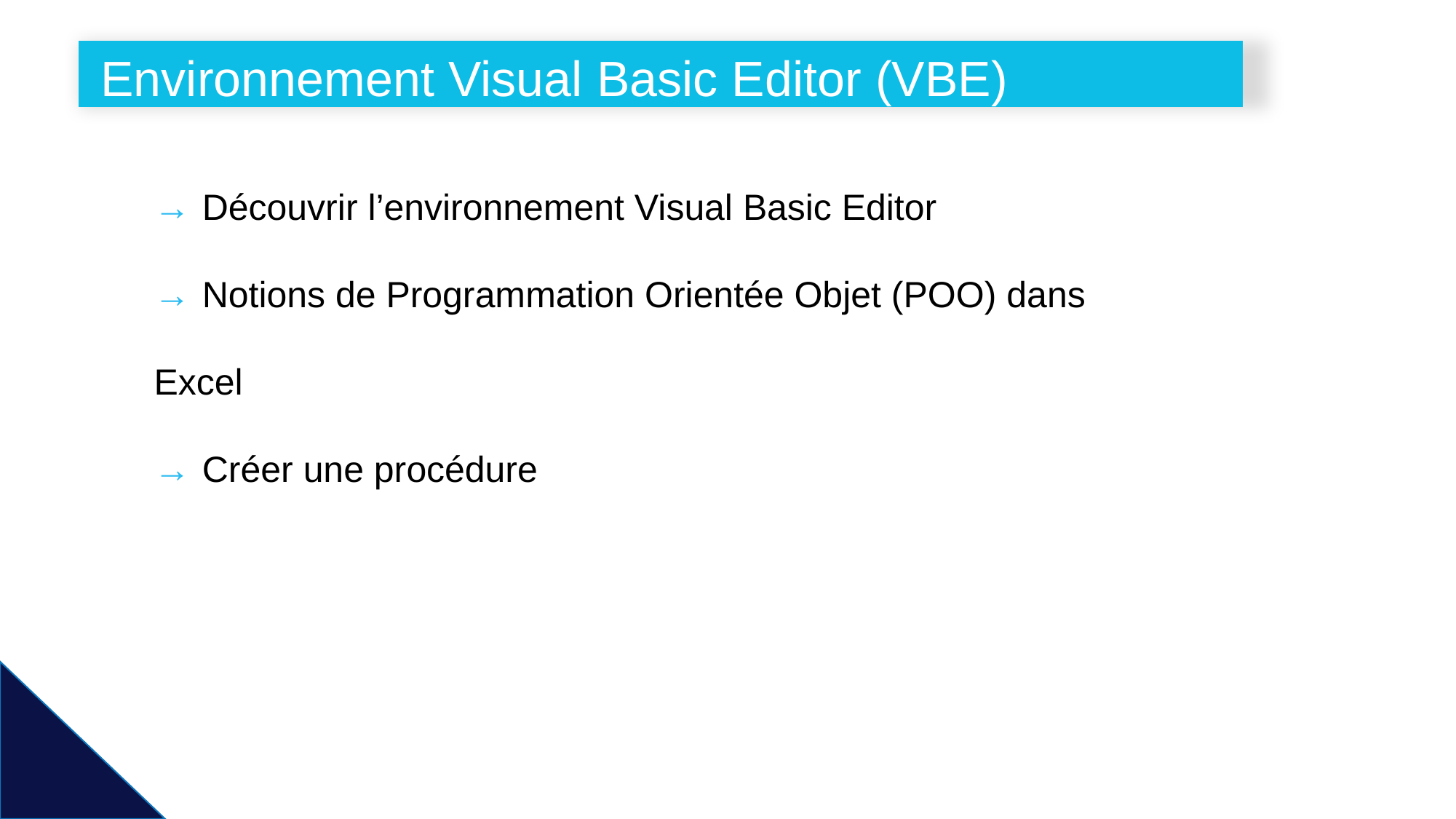

# Environnement Visual Basic Editor (VBE)
→ Découvrir l’environnement Visual Basic Editor
→ Notions de Programmation Orientée Objet (POO) dans Excel
→ Créer une procédure